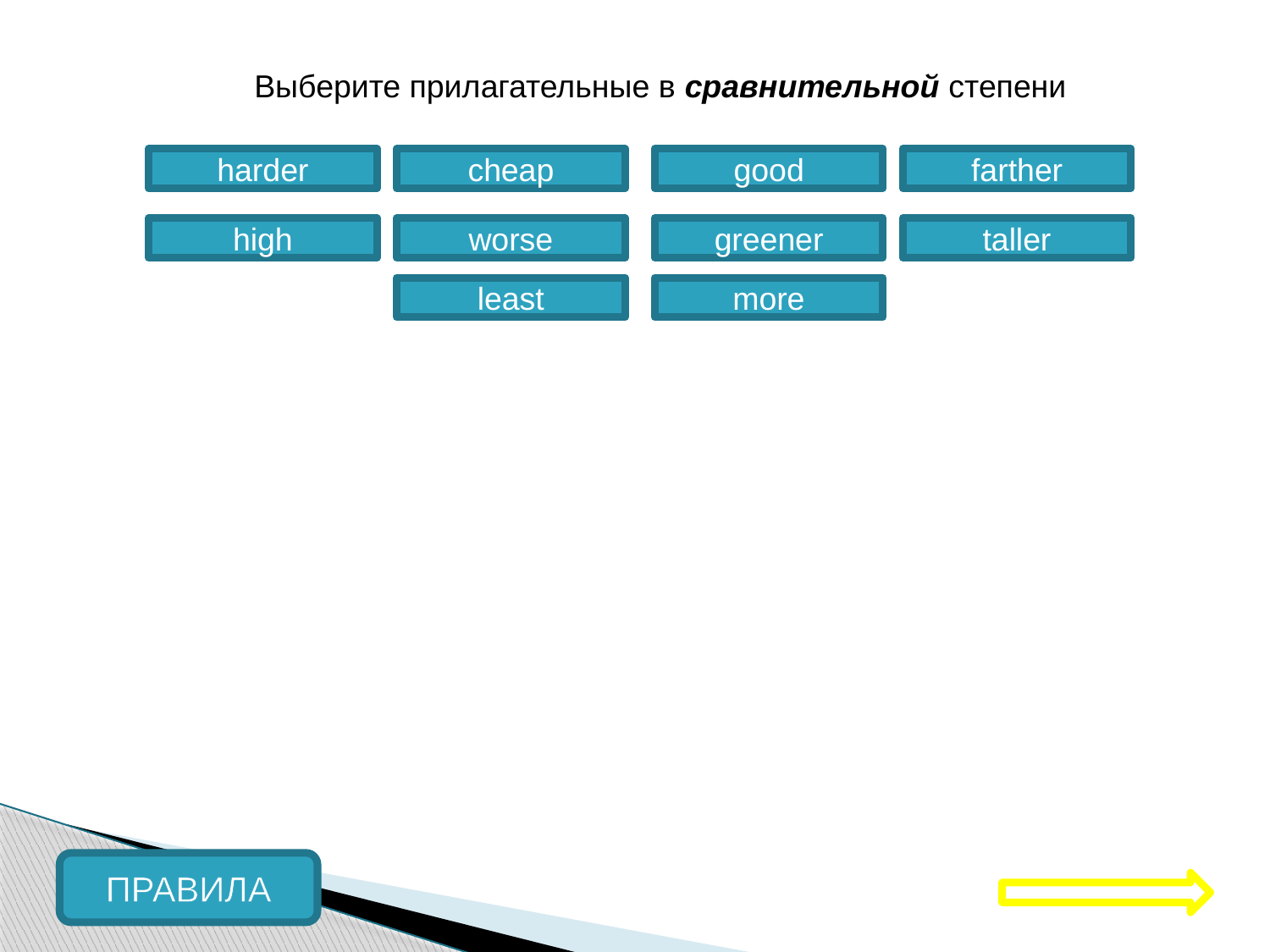

Выберите прилагательные в сравнительной степени
harder
cheap
good
farther
high
worse
greener
taller
least
more
ПРАВИЛА